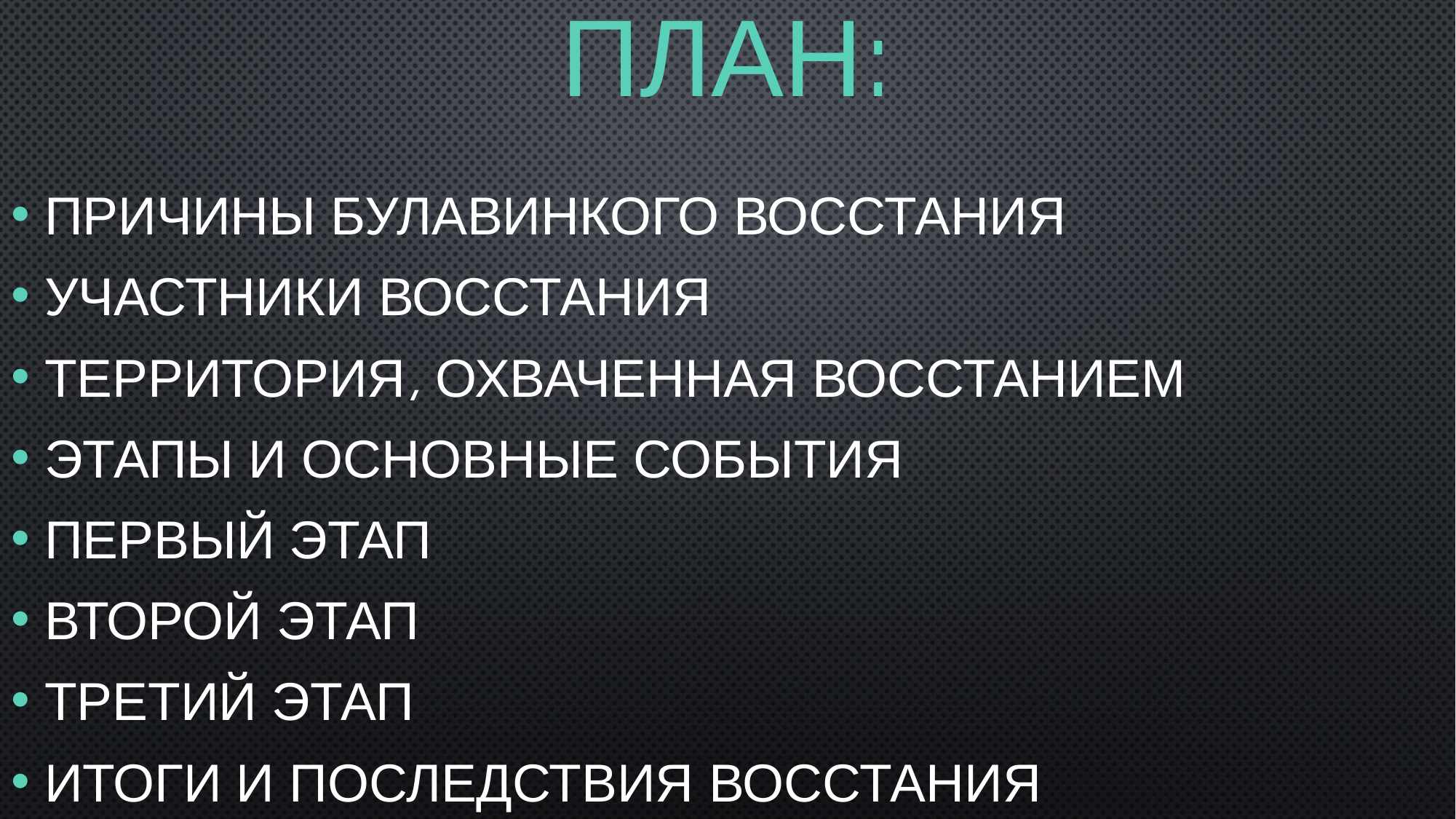

# План:
Причины Булавинкого восстания
Участники восстания
Территория, охваченная восстанием
Этапы и основные события
Первый этап
Второй этап
Третий этап
Итоги и последствия восстания